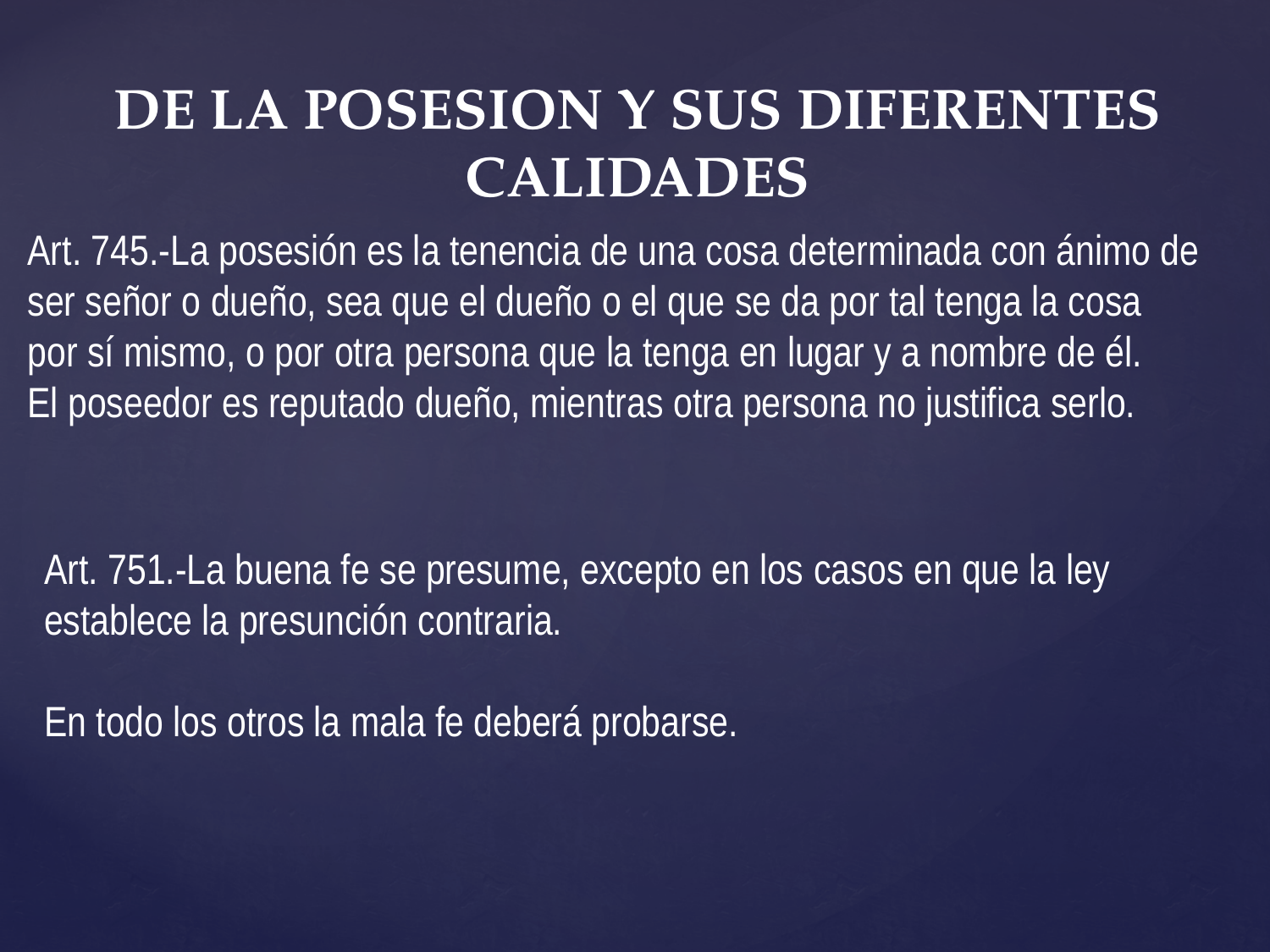

DE LA POSESION Y SUS DIFERENTES CALIDADES
Art. 745.-La posesión es la tenencia de una cosa determinada con ánimo de ser señor o dueño, sea que el dueño o el que se da por tal tenga la cosa por sí mismo, o por otra persona que la tenga en lugar y a nombre de él.
El poseedor es reputado dueño, mientras otra persona no justifica serlo.
Art. 751.-La buena fe se presume, excepto en los casos en que la ley establece la presunción contraria.

En todo los otros la mala fe deberá probarse.